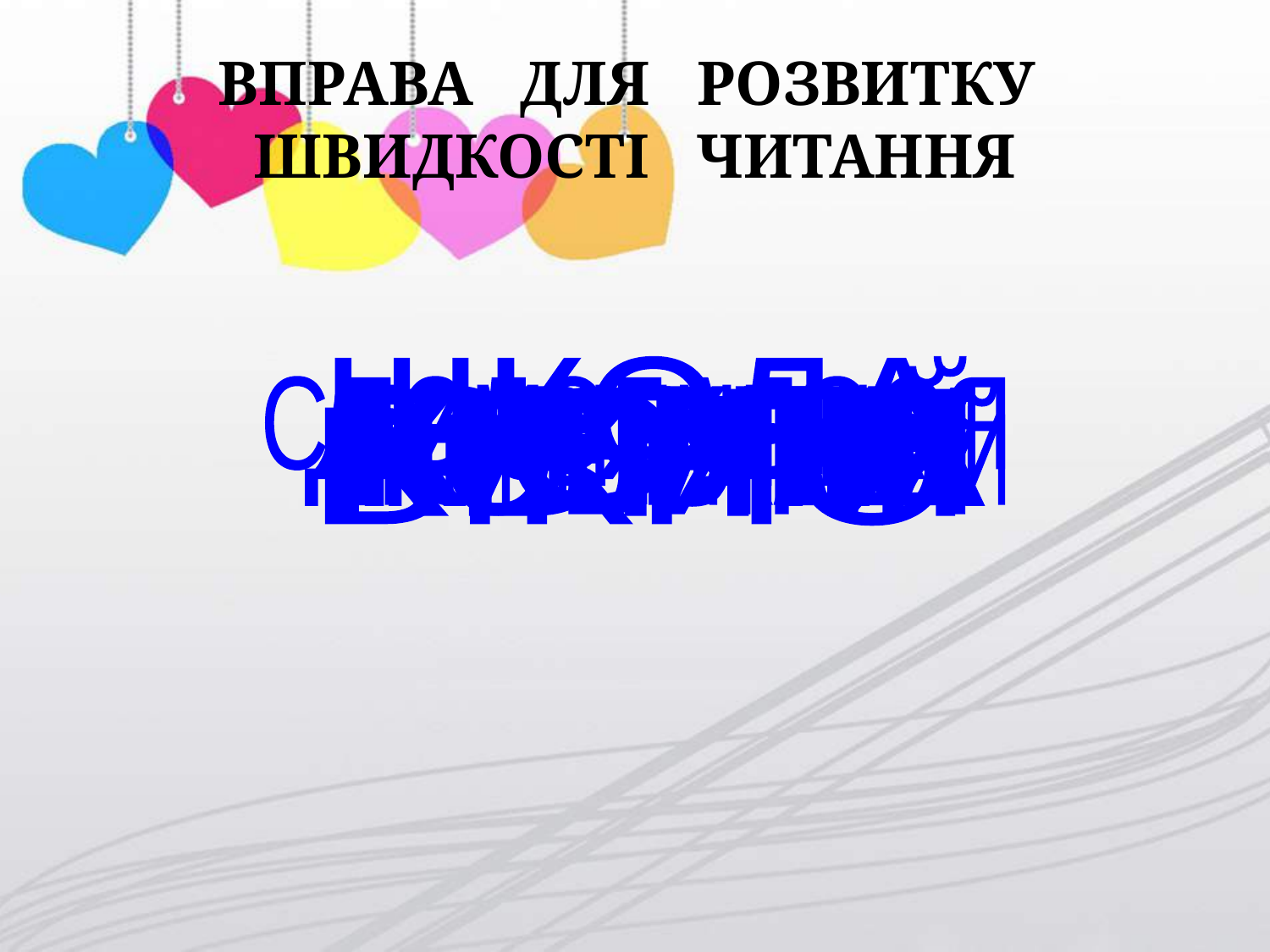

# Вправа   для   розвитку швидкості   читання
ШКОЛА
ТЕМНЕНЬКИЙ
ТИХЕНЬКИЙ
СПОДОБАЛОСЯ
ДРУЖБА
ГОСТИНИ
КАРТА
ПЕРЕЛЯКАНИЙ
ПОЛЕ
КВІТИ
НОВИНИ
ВІКНО